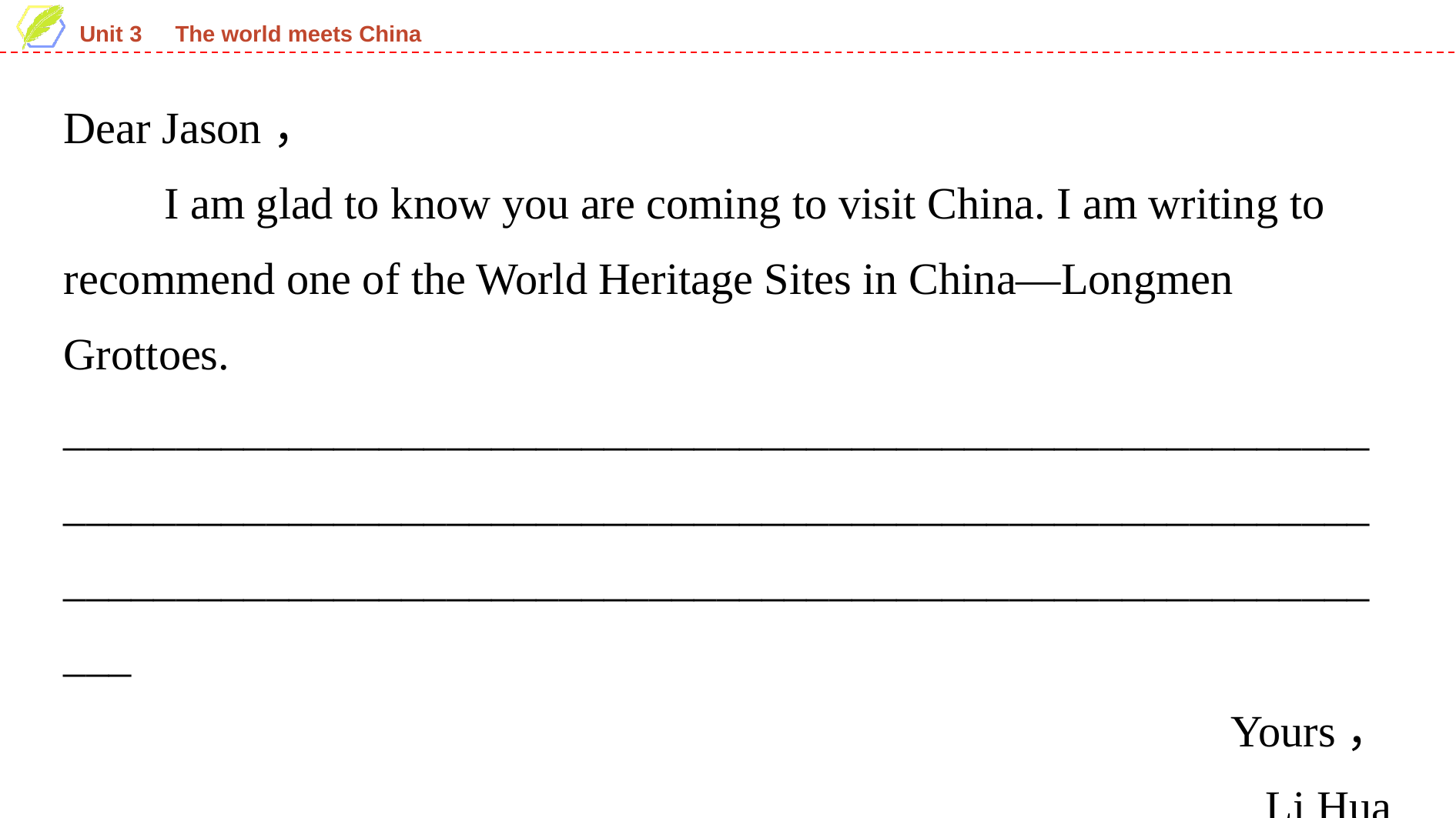

Dear Jason，
　　I am glad to know you are coming to visit China. I am writing to recommend one of the World Heritage Sites in China—Longmen Grottoes. _________________________________________________________________________________________________________________________________________________________________________________
Yours，
Li Hua